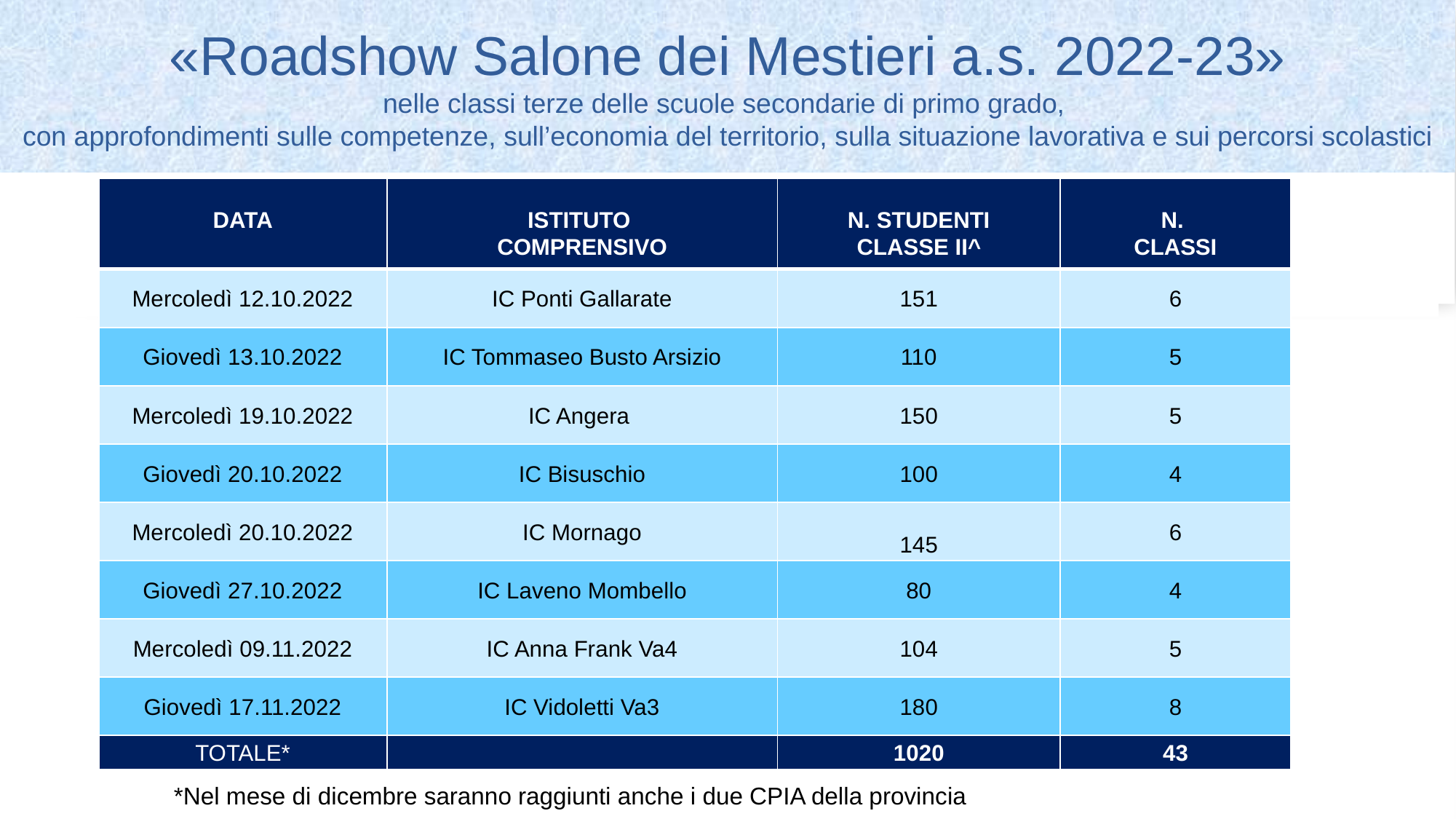

# «Roadshow Salone dei Mestieri a.s. 2022-23» nelle classi terze delle scuole secondarie di primo grado, con approfondimenti sulle competenze, sull’economia del territorio, sulla situazione lavorativa e sui percorsi scolastici
| DATA | ISTITUTO COMPRENSIVO | N. STUDENTI CLASSE II^ | N. CLASSI |
| --- | --- | --- | --- |
| Mercoledì 12.10.2022 | IC Ponti Gallarate | 151 | 6 |
| Giovedì 13.10.2022 | IC Tommaseo Busto Arsizio | 110 | 5 |
| Mercoledì 19.10.2022 | IC Angera | 150 | 5 |
| Giovedì 20.10.2022 | IC Bisuschio | 100 | 4 |
| Mercoledì 20.10.2022 | IC Mornago | 145 | 6 |
| Giovedì 27.10.2022 | IC Laveno Mombello | 80 | 4 |
| Mercoledì 09.11.2022 | IC Anna Frank Va4 | 104 | 5 |
| Giovedì 17.11.2022 | IC Vidoletti Va3 | 180 | 8 |
| TOTALE\* |  | 1020 | 43 |
*Nel mese di dicembre saranno raggiunti anche i due CPIA della provincia